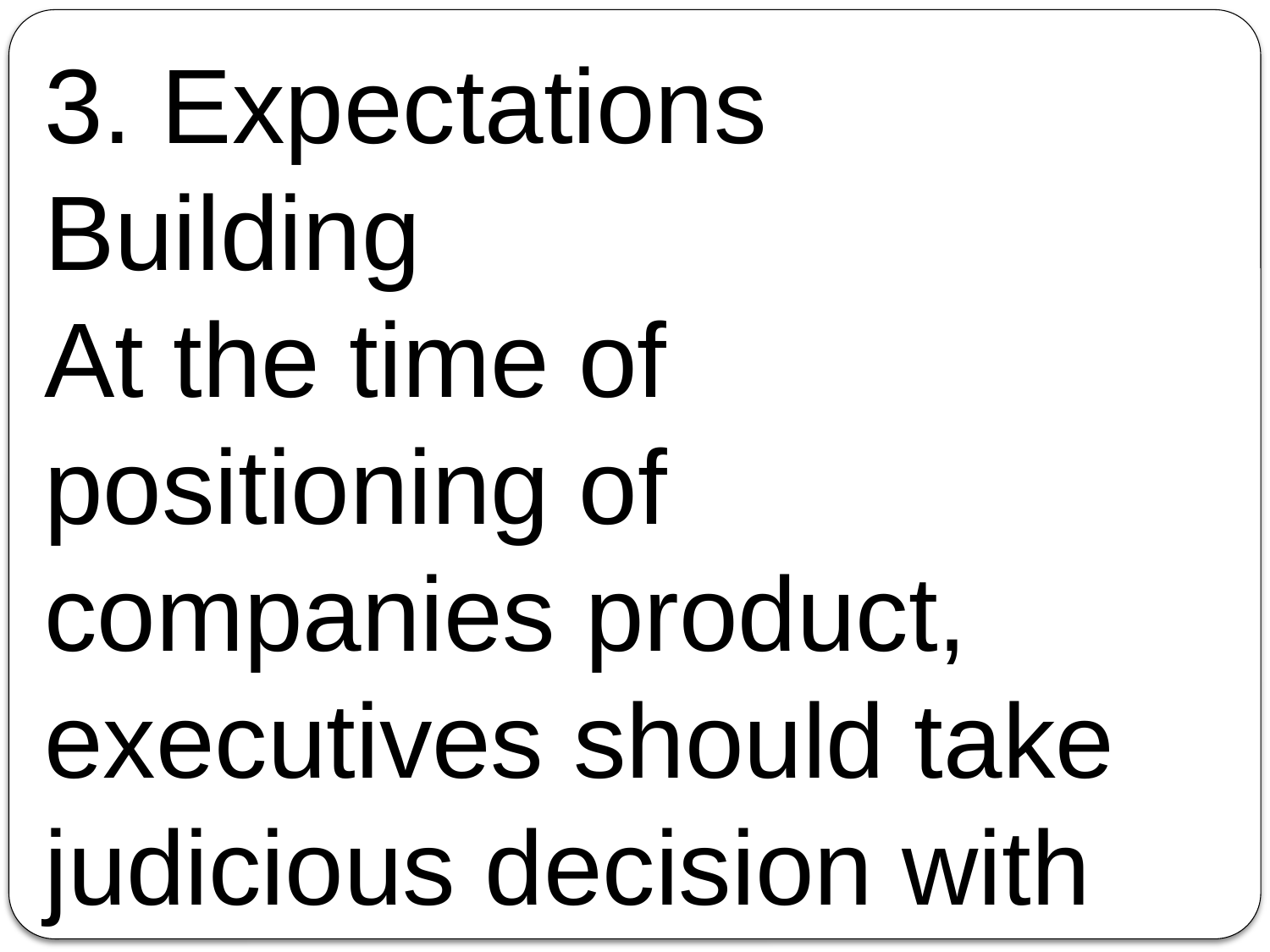

3. Expectations Building
At the time of positioning of companies product, executives should take judicious decision with regard to expectations building.